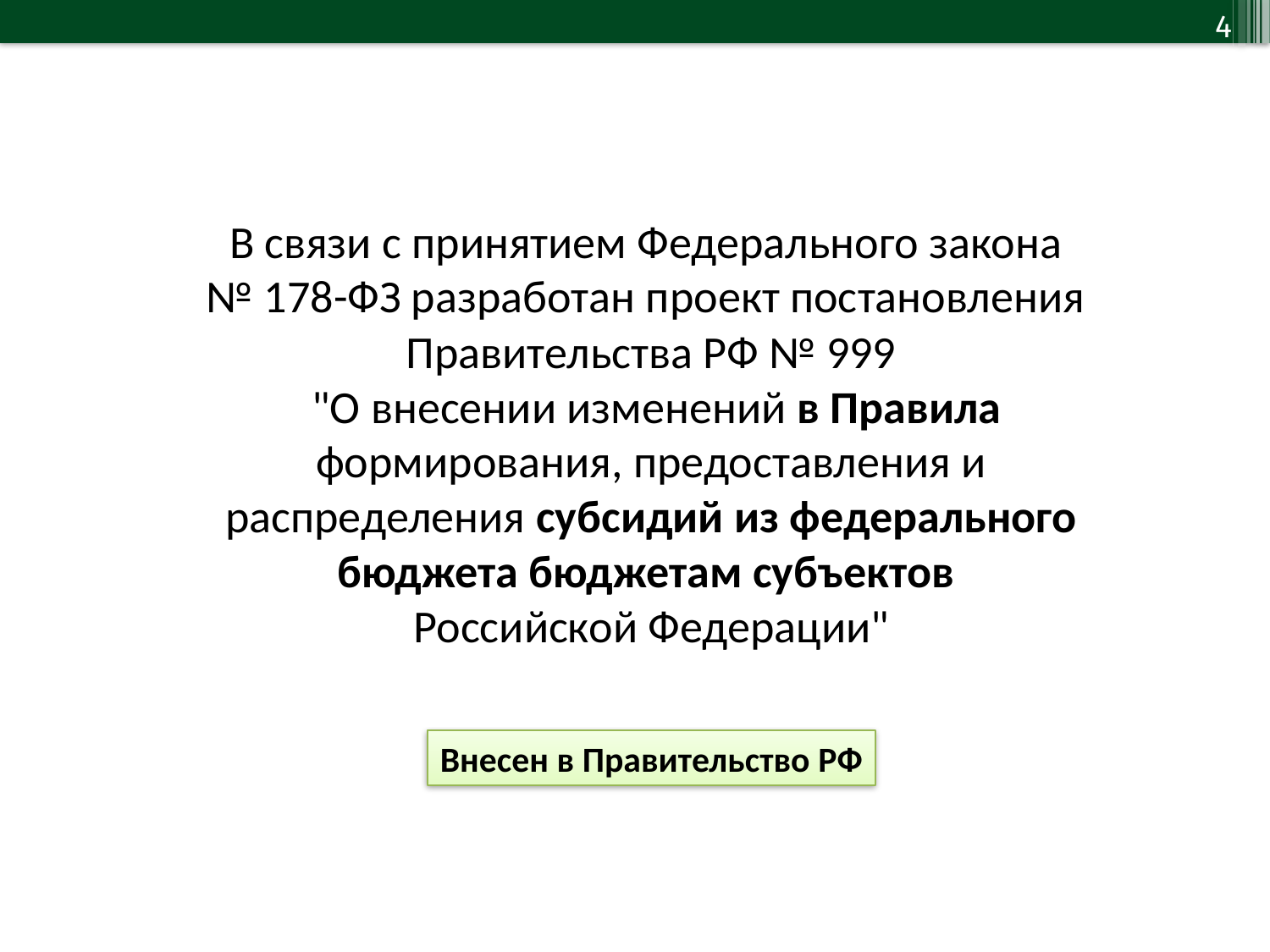

В связи с принятием Федерального закона
№ 178-ФЗ разработан проект постановления
Правительства РФ № 999
 "О внесении изменений в Правила формирования, предоставления и распределения субсидий из федерального бюджета бюджетам субъектов
Российской Федерации"
Внесен в Правительство РФ